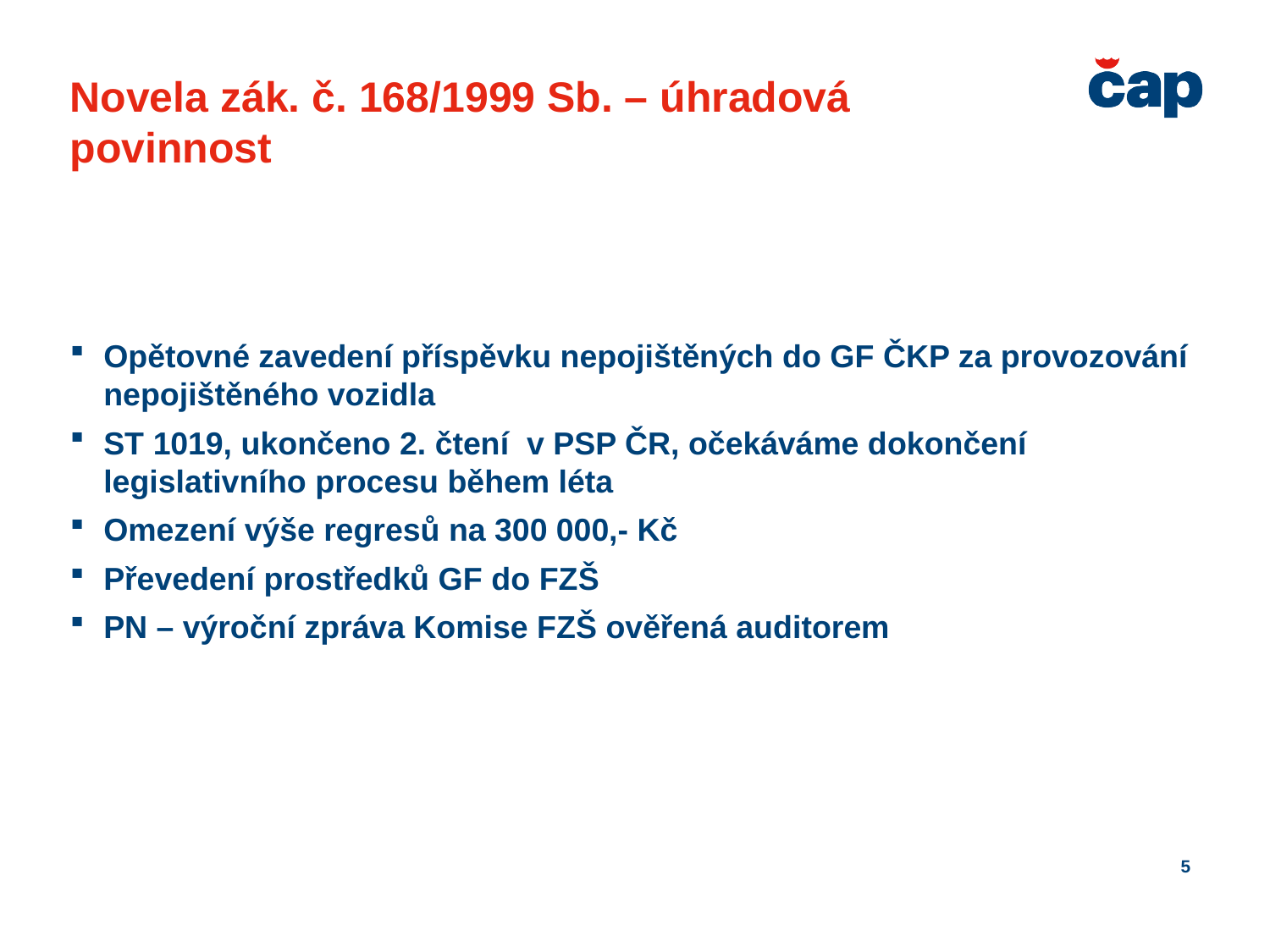

Novela zák. č. 168/1999 Sb. – úhradová povinnost

Opětovné zavedení příspěvku nepojištěných do GF ČKP za provozování nepojištěného vozidla
ST 1019, ukončeno 2. čtení  v PSP ČR, očekáváme dokončení legislativního procesu během léta
Omezení výše regresů na 300 000,- Kč
Převedení prostředků GF do FZŠ
PN – výroční zpráva Komise FZŠ ověřená auditorem